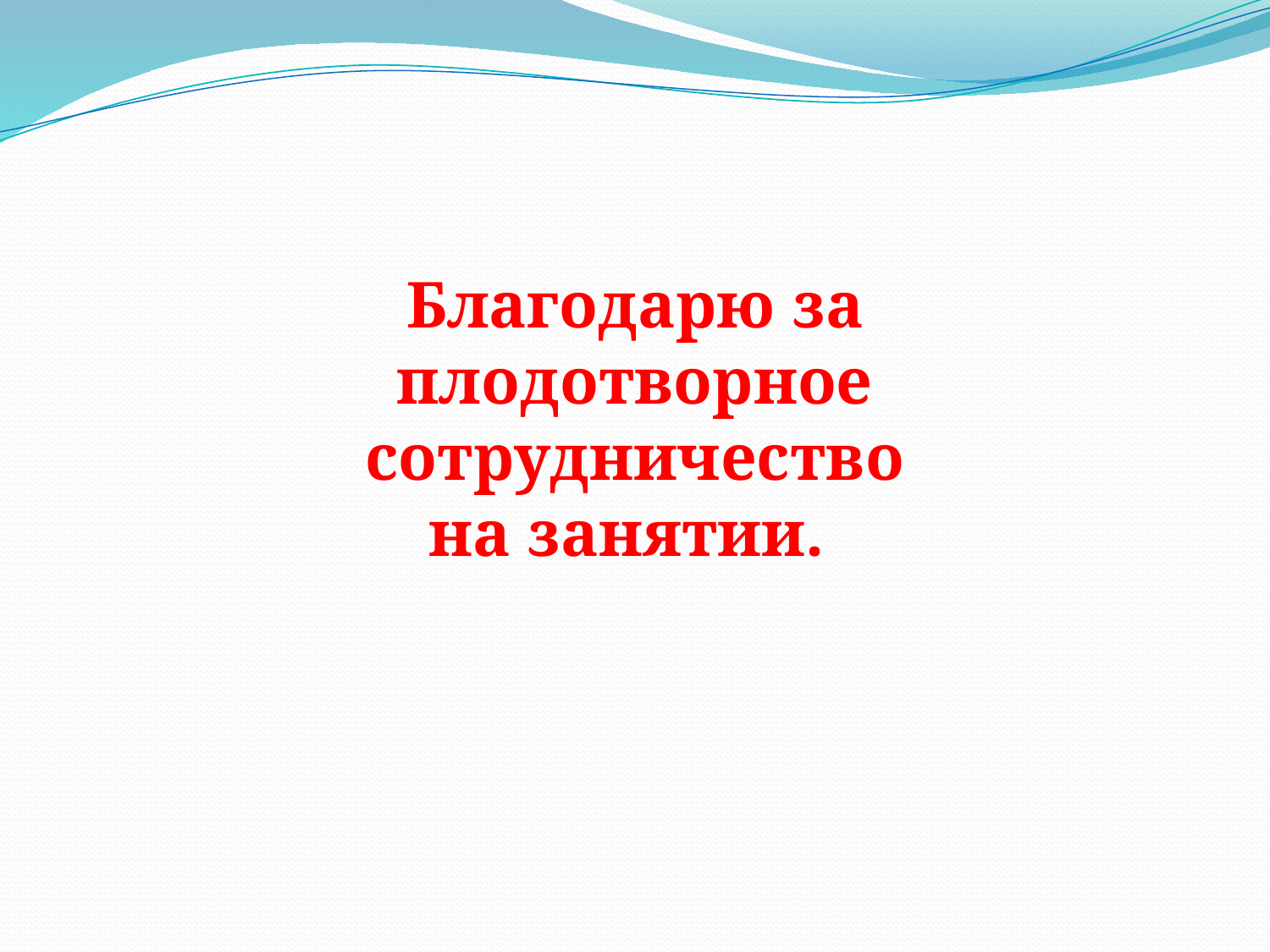

#
Благодарю за плодотворное сотрудничество на занятии.